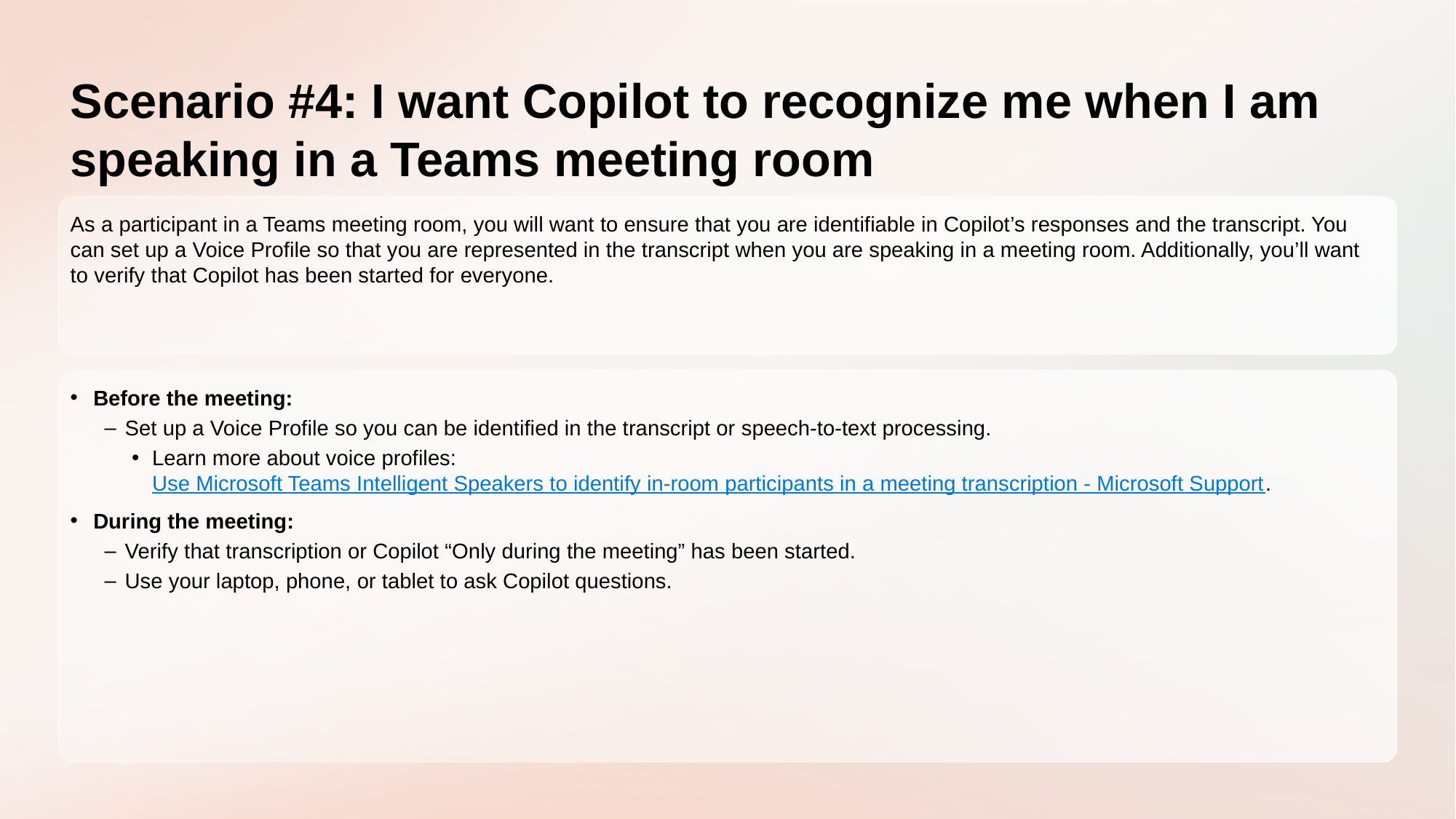

# Scenario #4: I want Copilot to recognize me when I am speaking in a Teams meeting room

As a participant in a Teams meeting room, you will want to ensure that you are identifiable in Copilot’s responses and the transcript. You can set up a Voice Profile so that you are represented in the transcript when you are speaking in a meeting room. Additionally, you’ll want to verify that Copilot has been started for everyone.

Before the meeting:
Set up a Voice Profile so you can be identified in the transcript or speech-to-text processing.
Learn more about voice profiles: Use Microsoft Teams Intelligent Speakers to identify in-room participants in a meeting transcription - Microsoft Support.
During the meeting:
Verify that transcription or Copilot “Only during the meeting” has been started.
Use your laptop, phone, or tablet to ask Copilot questions.